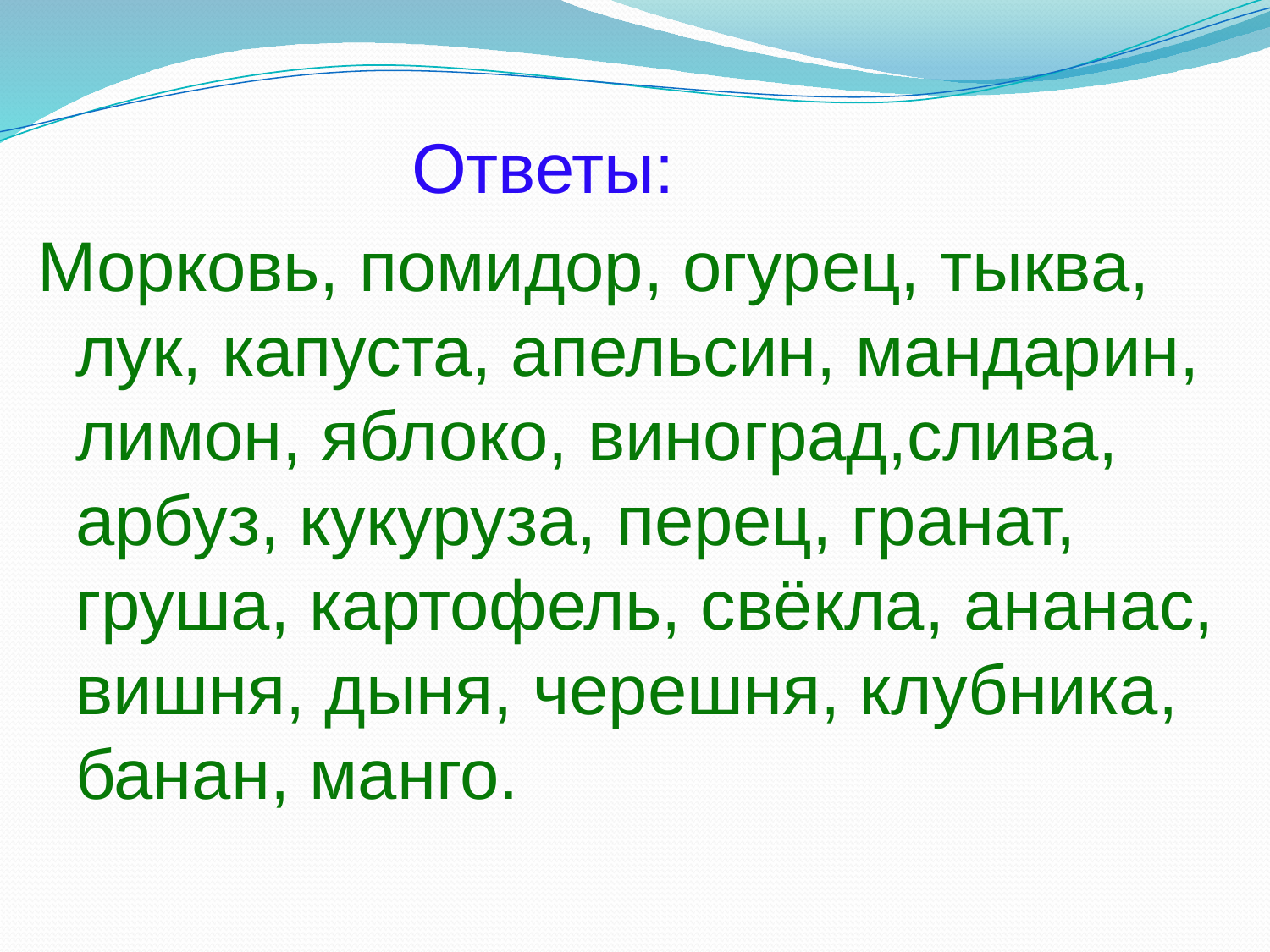

Ответы:
Морковь, помидор, огурец, тыква, лук, капуста, апельсин, мандарин, лимон, яблоко, виноград,слива, арбуз, кукуруза, перец, гранат, груша, картофель, свёкла, ананас, вишня, дыня, черешня, клубника, банан, манго.